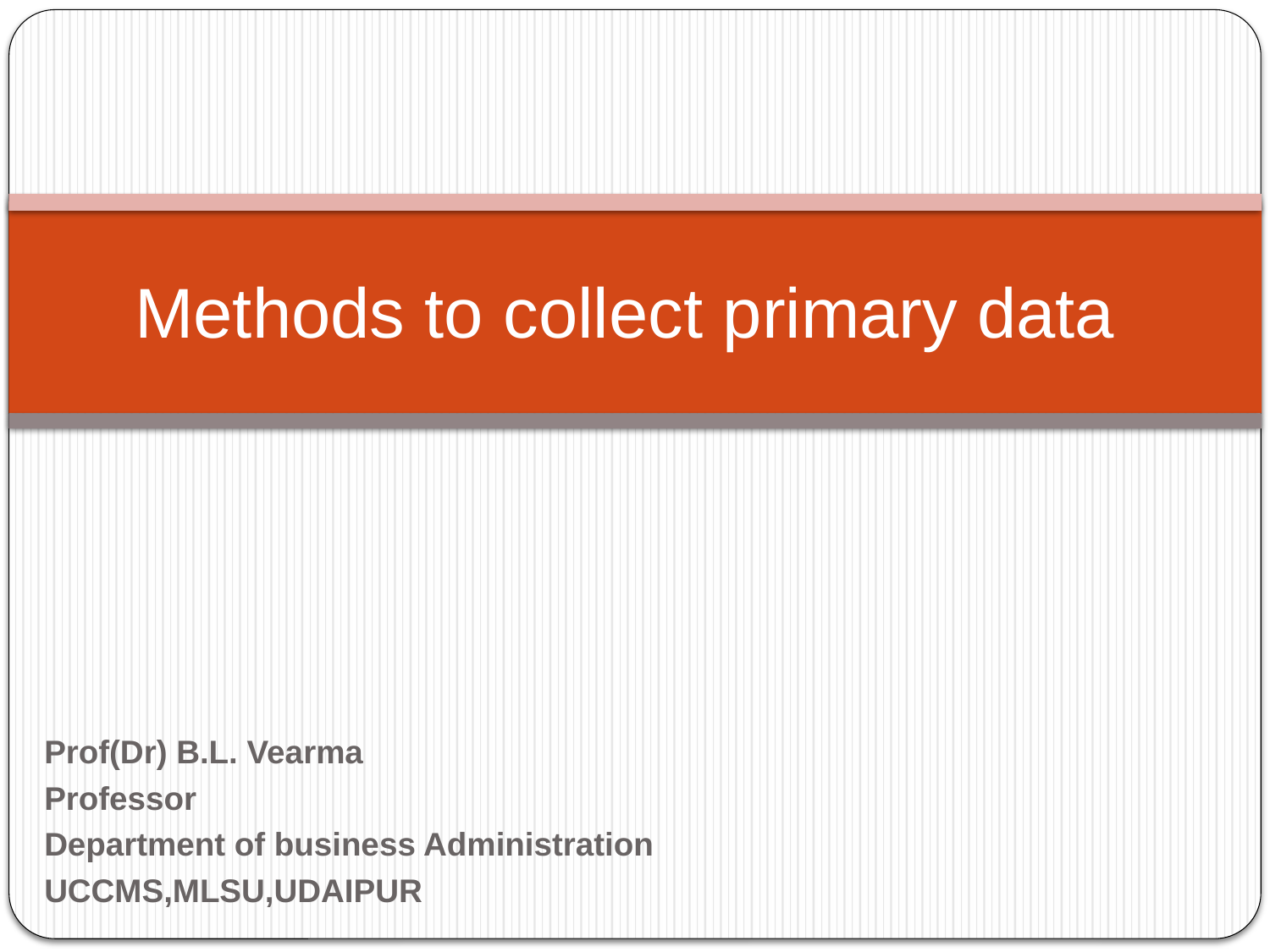

# Methods to collect primary data

Prof(Dr) B.L. Vearma
Professor
Department of business Administration
UCCMS,MLSU,UDAIPUR